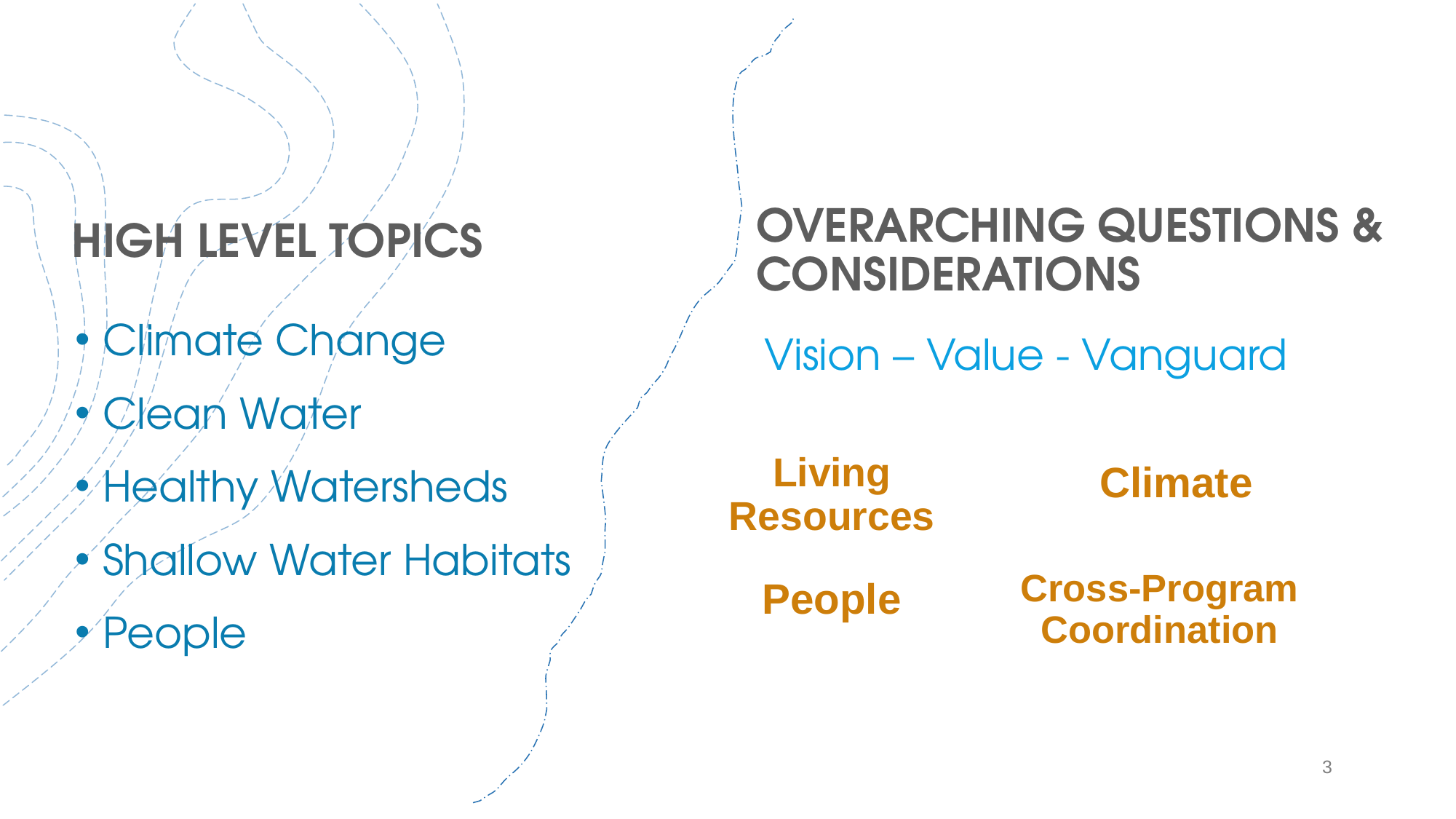

# HIGH LEVEL TOPICS
OVERARCHING QUESTIONS & CONSIDERATIONS
Climate Change
Clean Water
Healthy Watersheds
Shallow Water Habitats
People
Vision – Value - Vanguard
Living Resources
Climate
Cross-Program Coordination
People
3